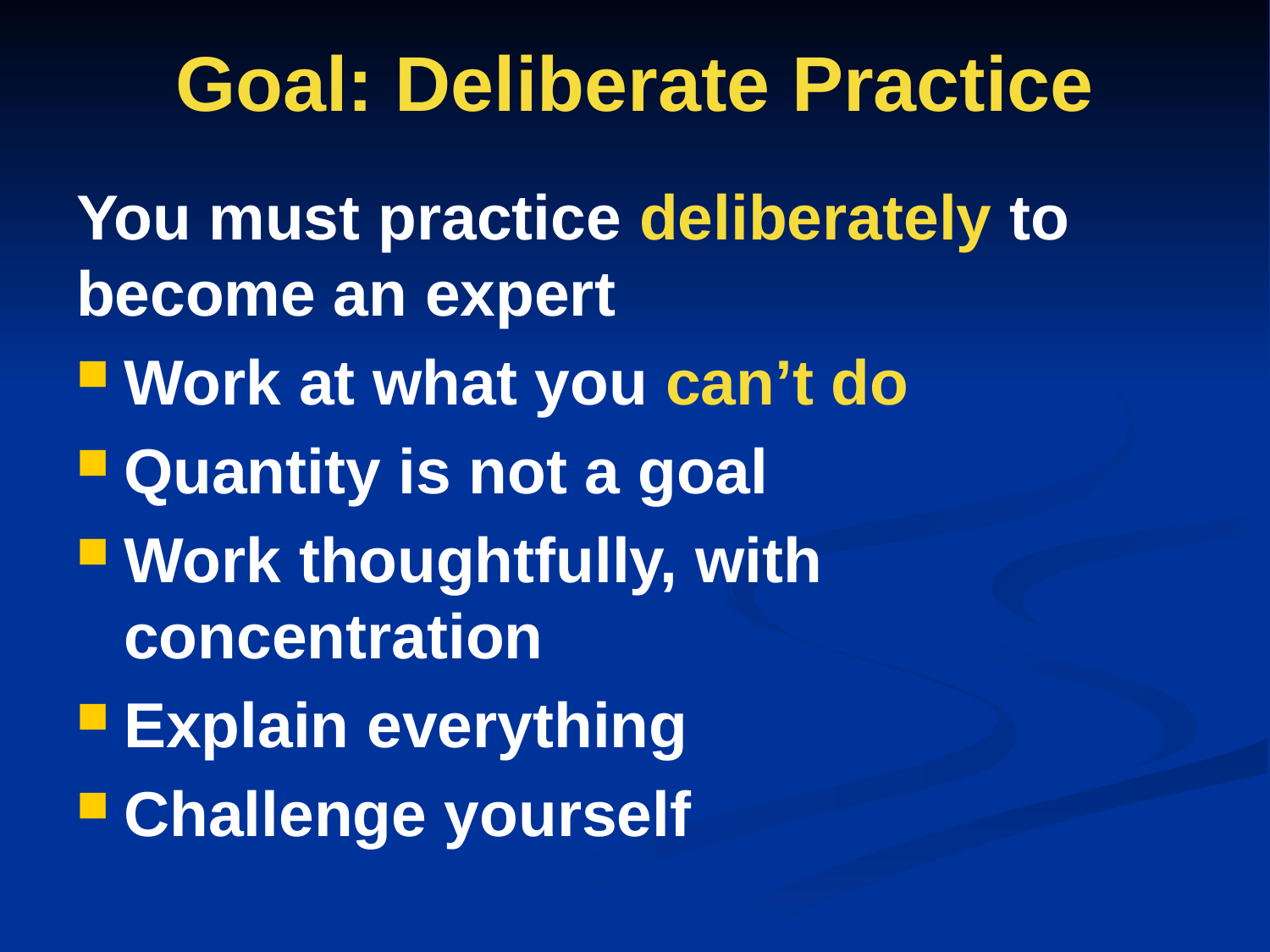

# Goal: Deliberate Practice
You must practice deliberately to become an expert
Work at what you can’t do
Quantity is not a goal
Work thoughtfully, with concentration
Explain everything
Challenge yourself